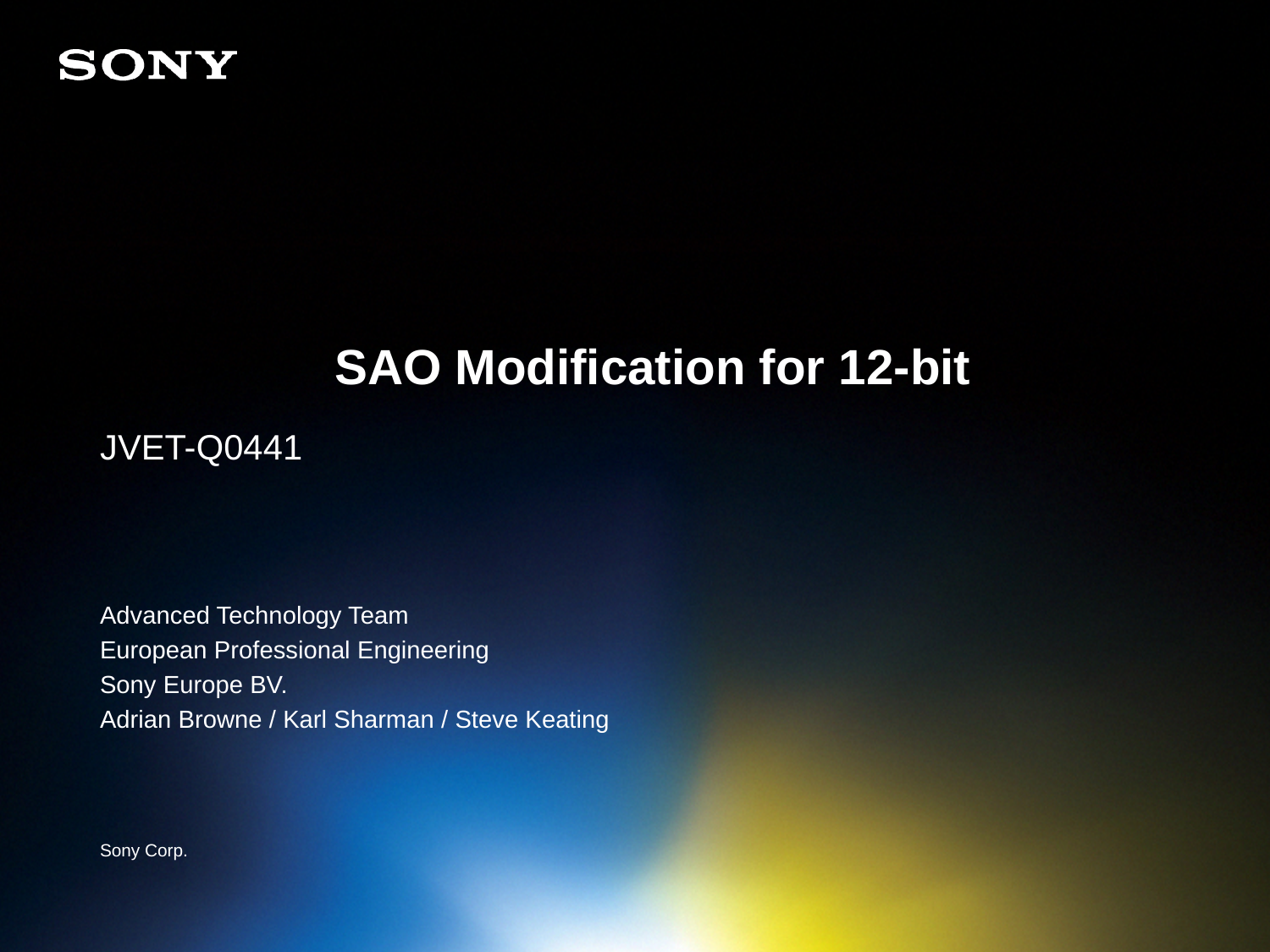

# SAO Modification for 12-bit
JVET-Q0441
Advanced Technology Team
European Professional Engineering
Sony Europe BV.
Adrian Browne / Karl Sharman / Steve Keating
Sony Corp.